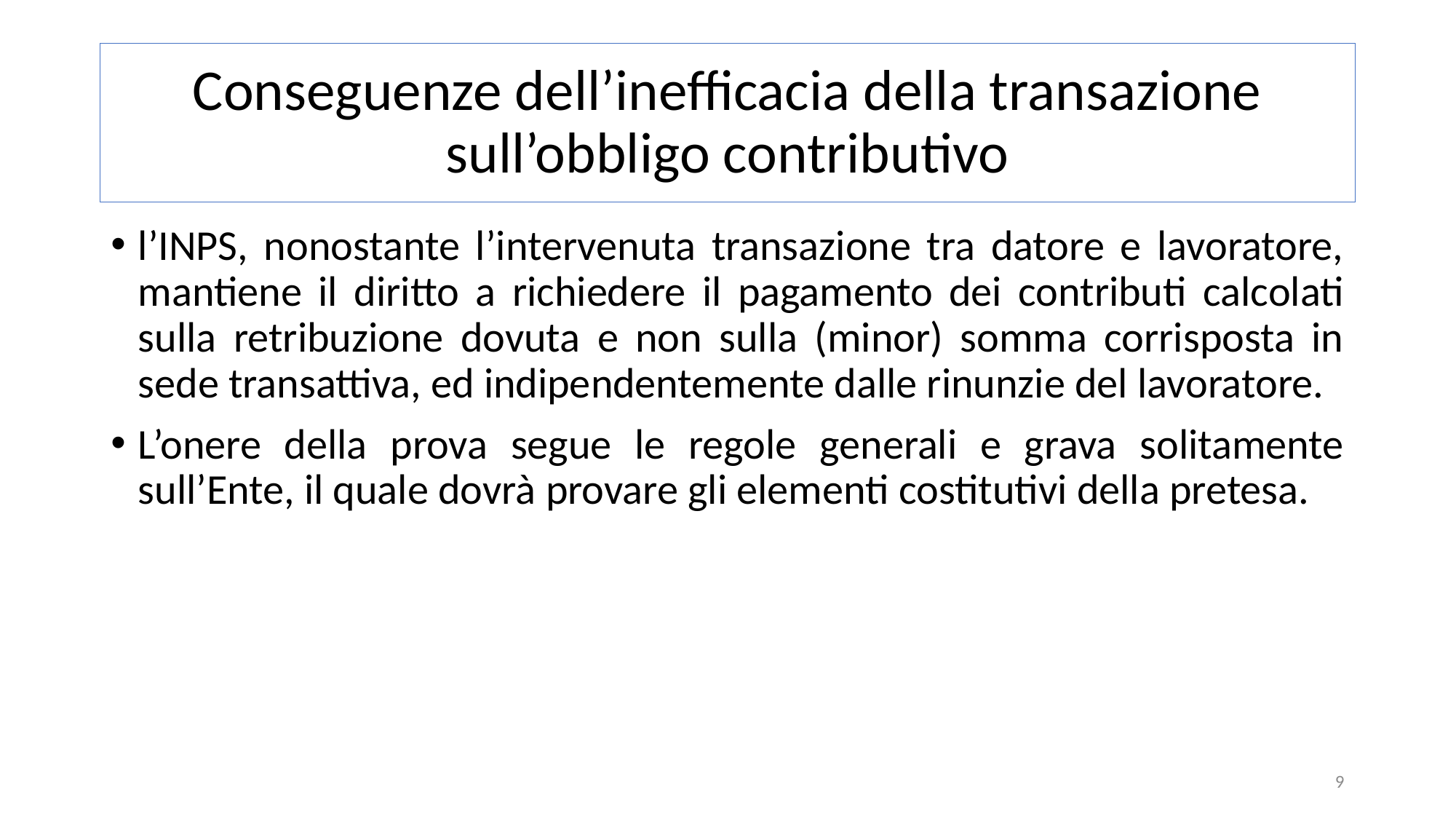

# Conseguenze dell’inefficacia della transazione sull’obbligo contributivo
l’INPS, nonostante l’intervenuta transazione tra datore e lavoratore, mantiene il diritto a richiedere il pagamento dei contributi calcolati sulla retribuzione dovuta e non sulla (minor) somma corrisposta in sede transattiva, ed indipendentemente dalle rinunzie del lavoratore.
L’onere della prova segue le regole generali e grava solitamente sull’Ente, il quale dovrà provare gli elementi costitutivi della pretesa.
9